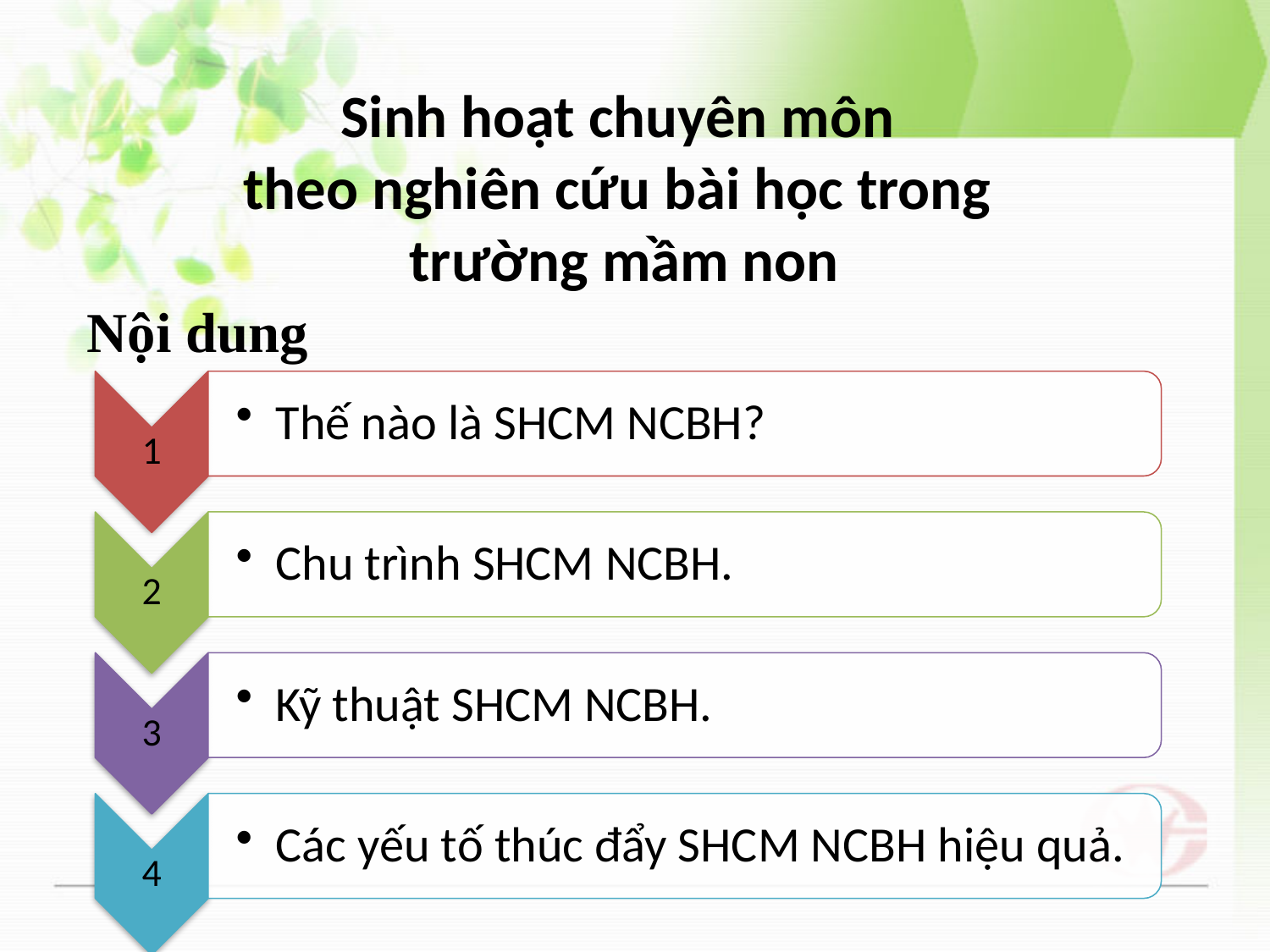

# Sinh hoạt chuyên môn theo nghiên cứu bài học trong trường mầm non
Nội dung
1
Thế nào là SHCM NCBH?
2
Chu trình SHCM NCBH.
3
Kỹ thuật SHCM NCBH.
4
Các yếu tố thúc đẩy SHCM NCBH hiệu quả.